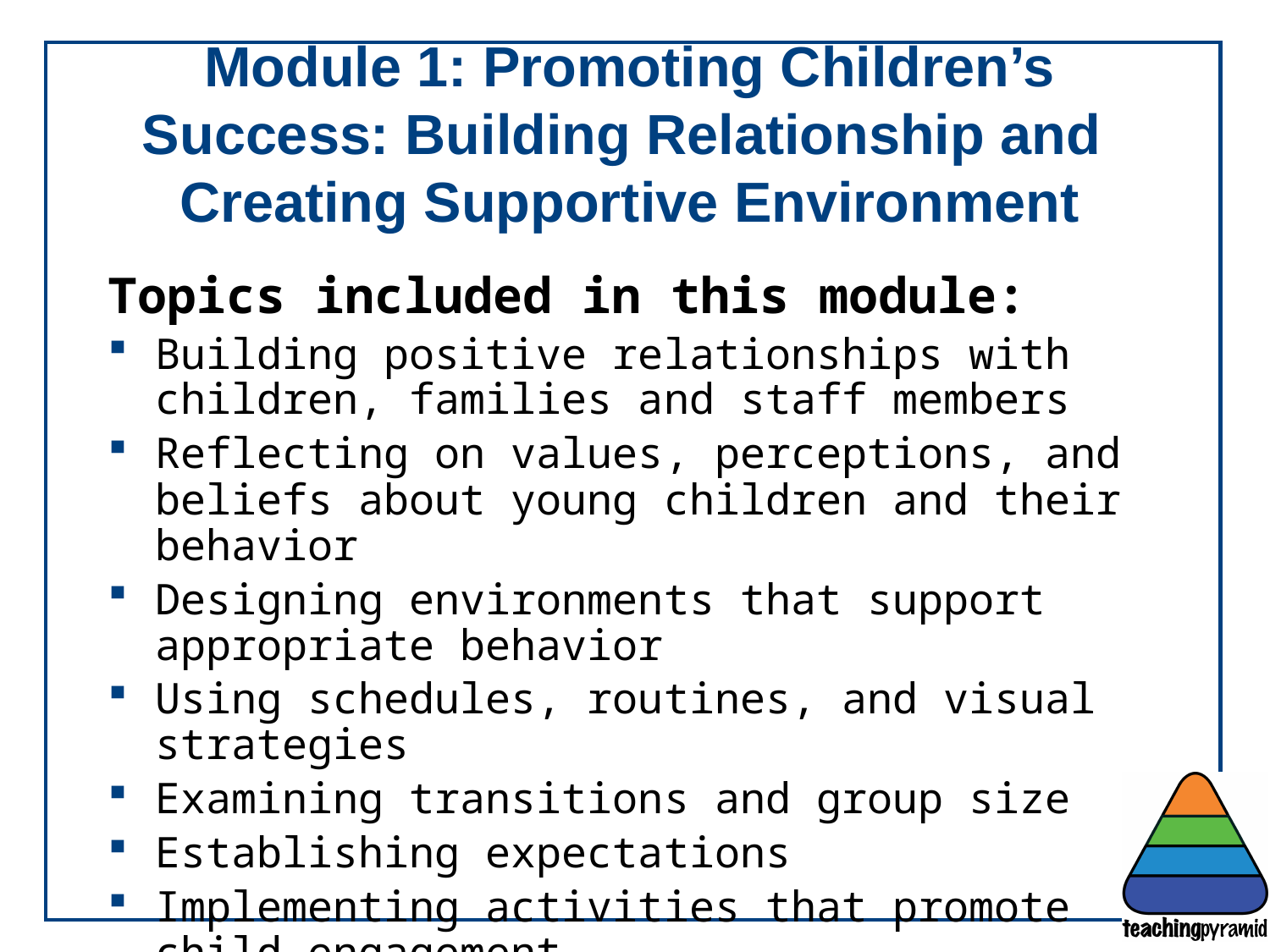

# Module 1: Promoting Children’s Success: Building Relationship and Creating Supportive Environment
Topics included in this module:
Building positive relationships with children, families and staff members
Reflecting on values, perceptions, and beliefs about young children and their behavior
Designing environments that support appropriate behavior
Using schedules, routines, and visual strategies
Examining transitions and group size
Establishing expectations
Implementing activities that promote child engagement
Providing positive descriptive acknowledgement